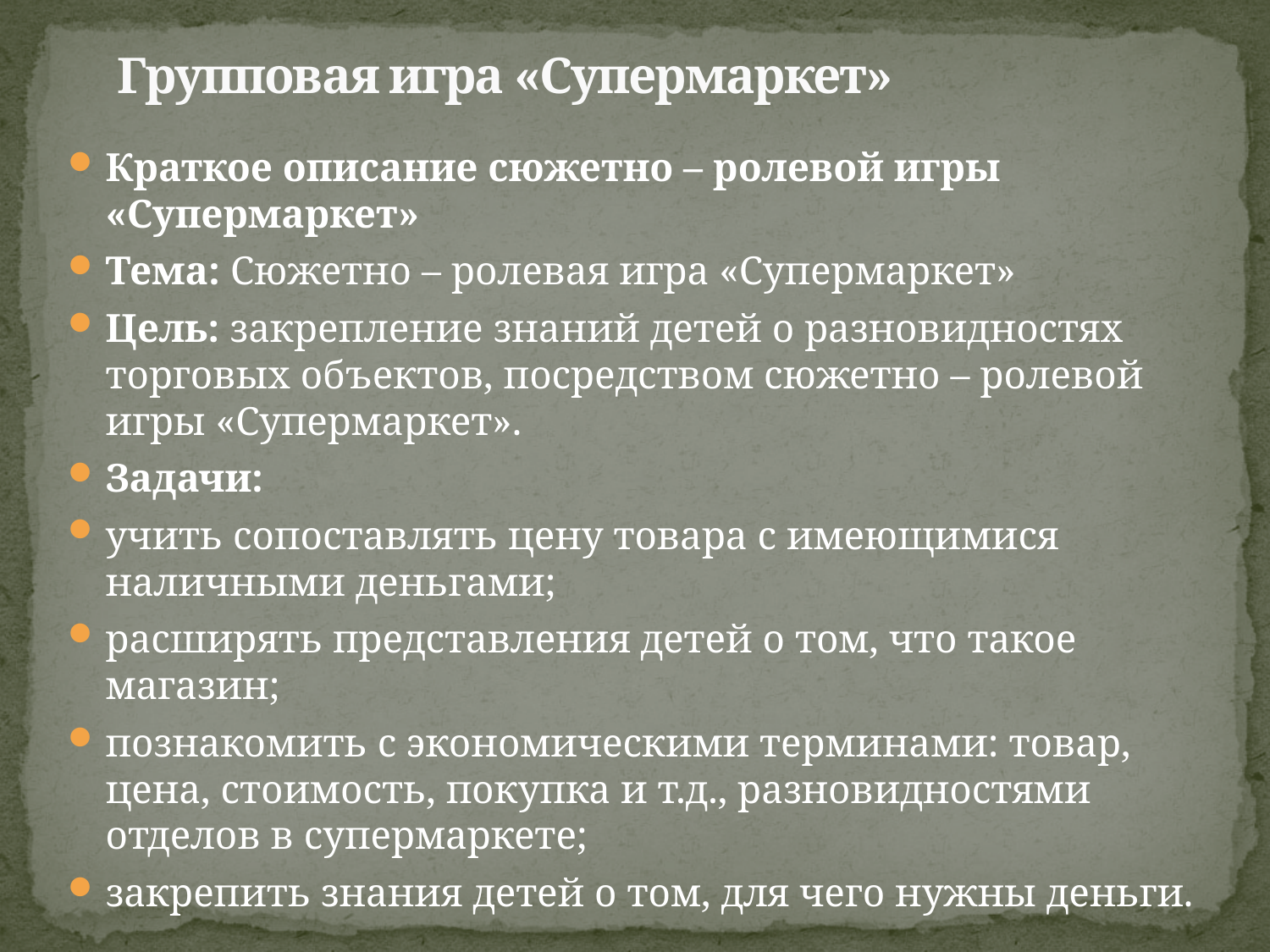

# Групповая игра «Супермаркет»
Краткое описание сюжетно – ролевой игры «Супермаркет»
Тема: Сюжетно – ролевая игра «Супермаркет»
Цель: закрепление знаний детей о разновидностях торговых объектов, посредством сюжетно – ролевой игры «Супермаркет».
Задачи:
учить сопоставлять цену товара с имеющимися наличными деньгами;
расширять представления детей о том, что такое магазин;
познакомить с экономическими терминами: товар, цена, стоимость, покупка и т.д., разновидностями отделов в супермаркете;
закрепить знания детей о том, для чего нужны деньги.